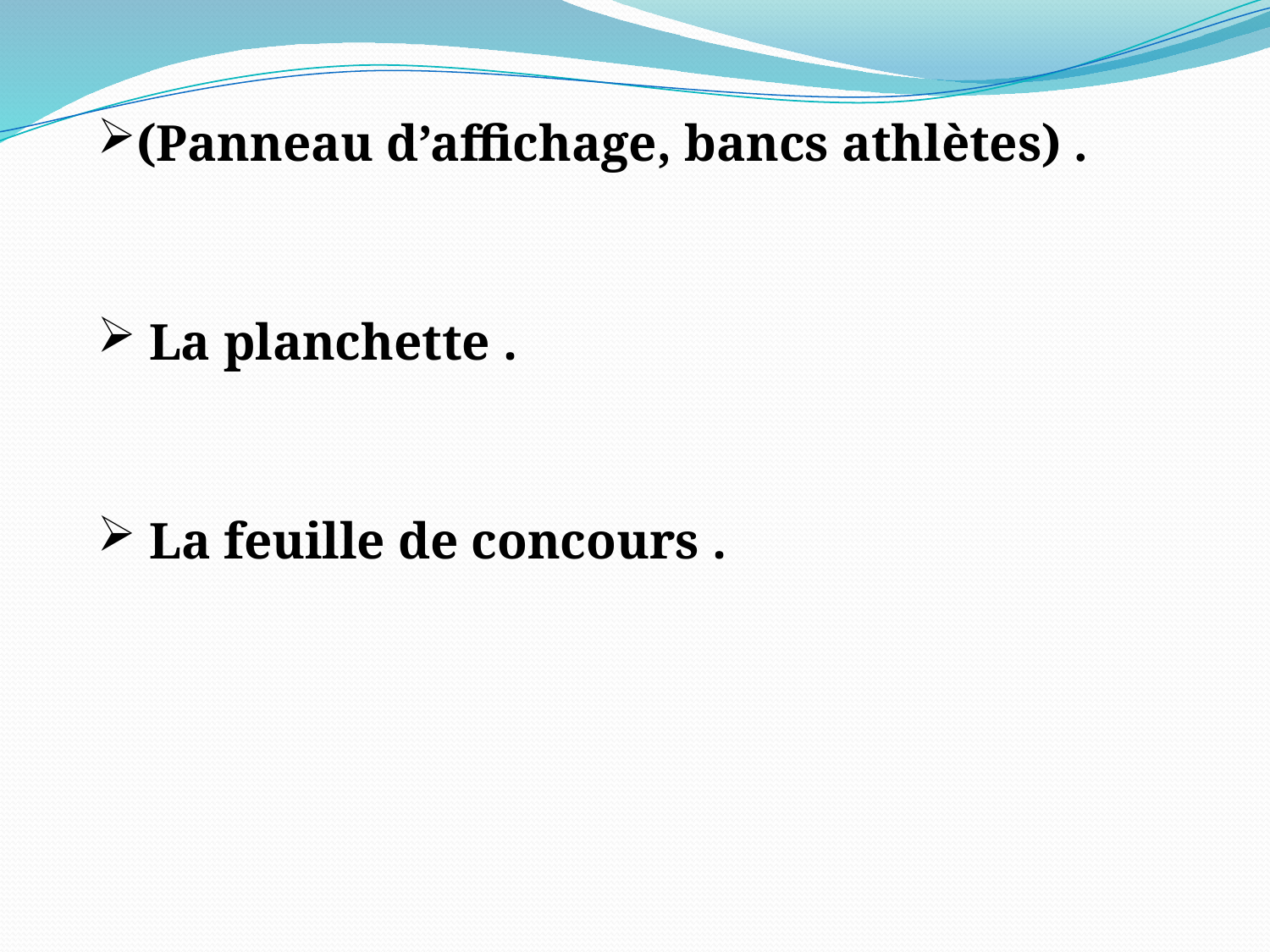

(Panneau d’affichage, bancs athlètes) .

 La planchette .

 La feuille de concours .